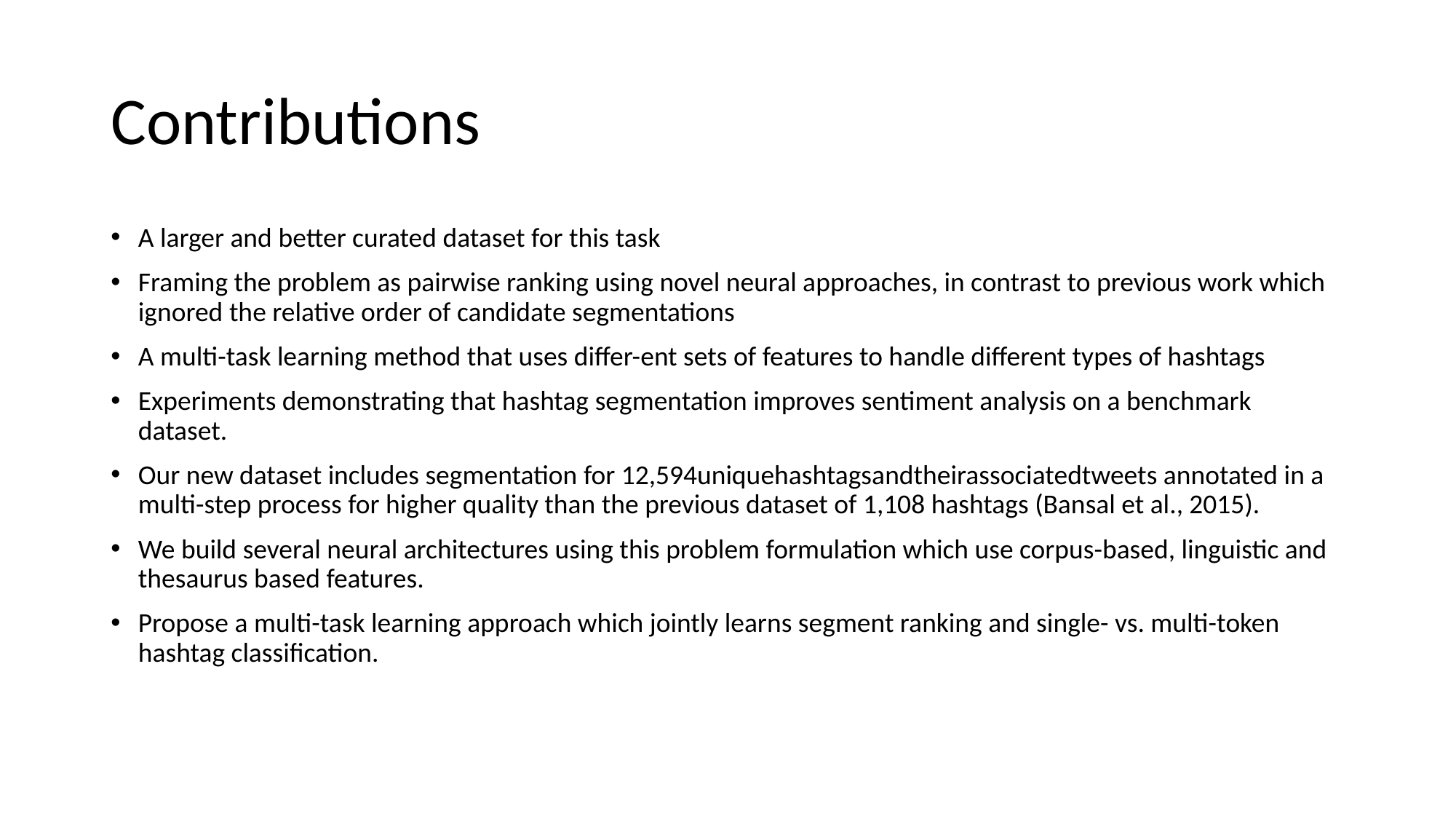

# Contributions
A larger and better curated dataset for this task
Framing the problem as pairwise ranking using novel neural approaches, in contrast to previous work which ignored the relative order of candidate segmentations
A multi-task learning method that uses differ-ent sets of features to handle different types of hashtags
Experiments demonstrating that hashtag segmentation improves sentiment analysis on a benchmark dataset.
Our new dataset includes segmentation for 12,594uniquehashtagsandtheirassociatedtweets annotated in a multi-step process for higher quality than the previous dataset of 1,108 hashtags (Bansal et al., 2015).
We build several neural architectures using this problem formulation which use corpus-based, linguistic and thesaurus based features.
Propose a multi-task learning approach which jointly learns segment ranking and single- vs. multi-token hashtag classification.